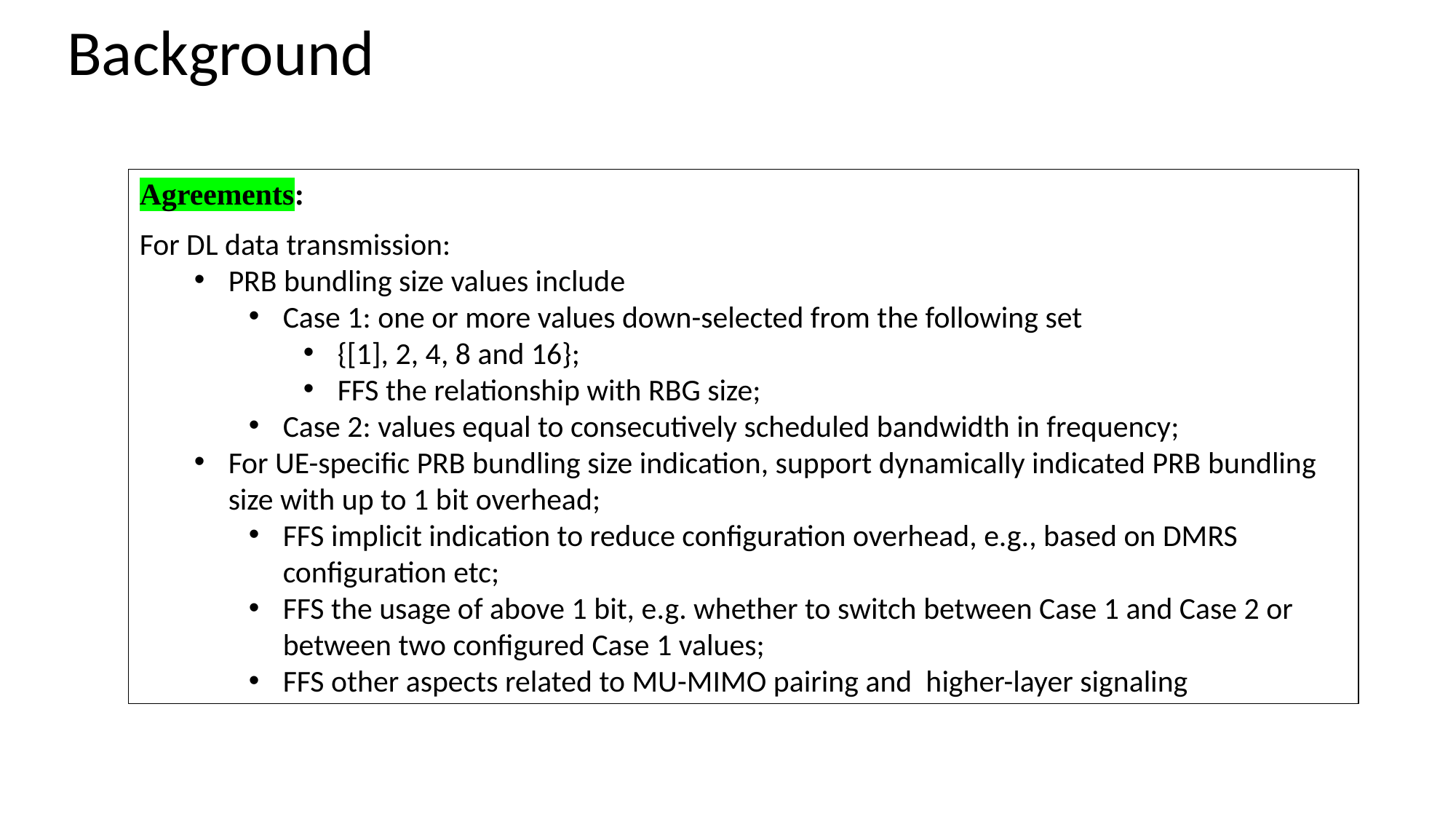

# Background
Agreements:
For DL data transmission:
PRB bundling size values include
Case 1: one or more values down-selected from the following set
{[1], 2, 4, 8 and 16};
FFS the relationship with RBG size;
Case 2: values equal to consecutively scheduled bandwidth in frequency;
For UE-specific PRB bundling size indication, support dynamically indicated PRB bundling size with up to 1 bit overhead;
FFS implicit indication to reduce configuration overhead, e.g., based on DMRS configuration etc;
FFS the usage of above 1 bit, e.g. whether to switch between Case 1 and Case 2 or between two configured Case 1 values;
FFS other aspects related to MU-MIMO pairing and  higher-layer signaling